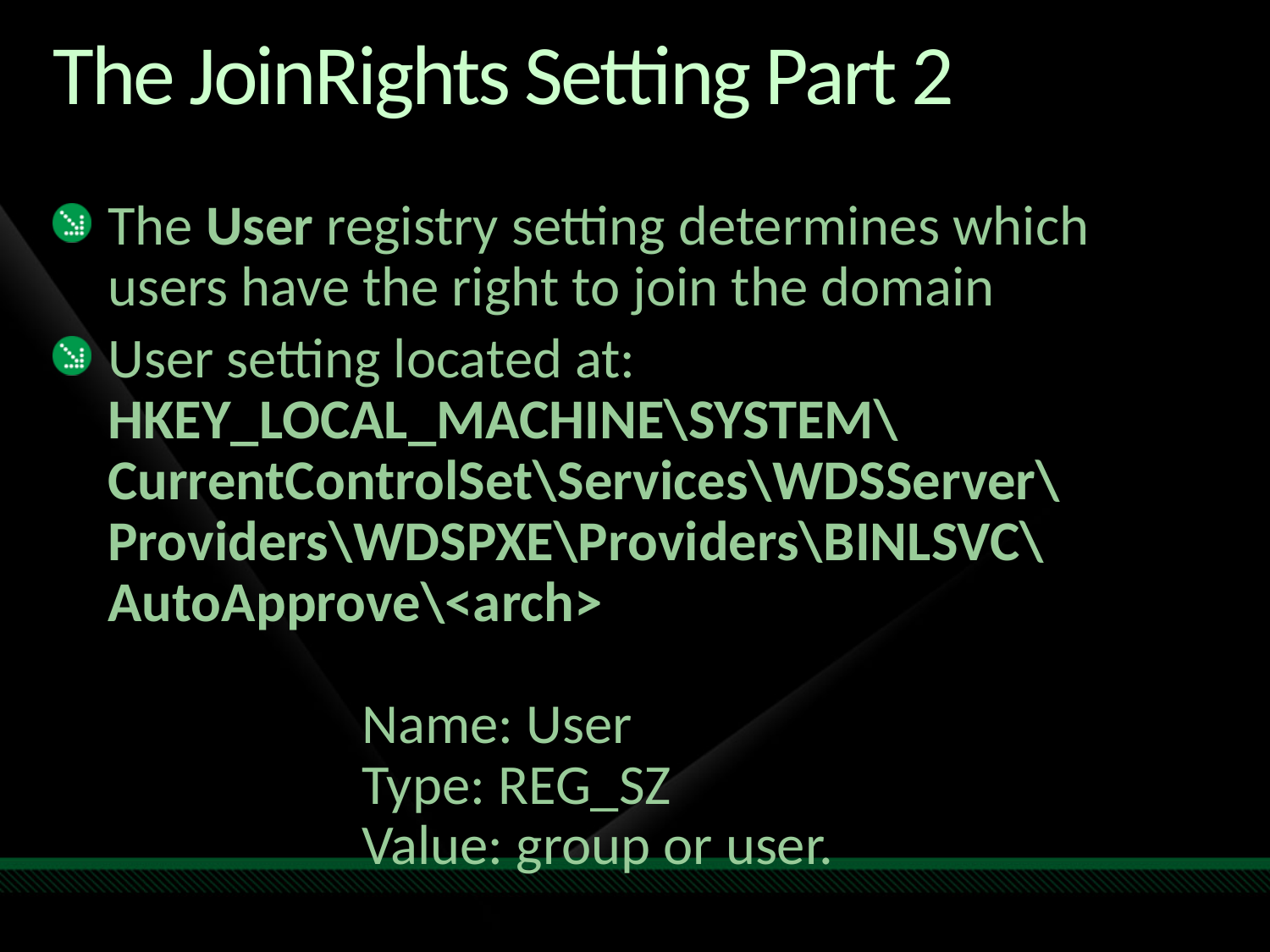

# The JoinRights Setting Part 2
The User registry setting determines which users have the right to join the domain
User setting located at: HKEY_LOCAL_MACHINE\SYSTEM\CurrentControlSet\Services\WDSServer\Providers\WDSPXE\Providers\BINLSVC\AutoApprove\<arch>
		Name: User
		Type: REG_SZ
		Value: group or user.